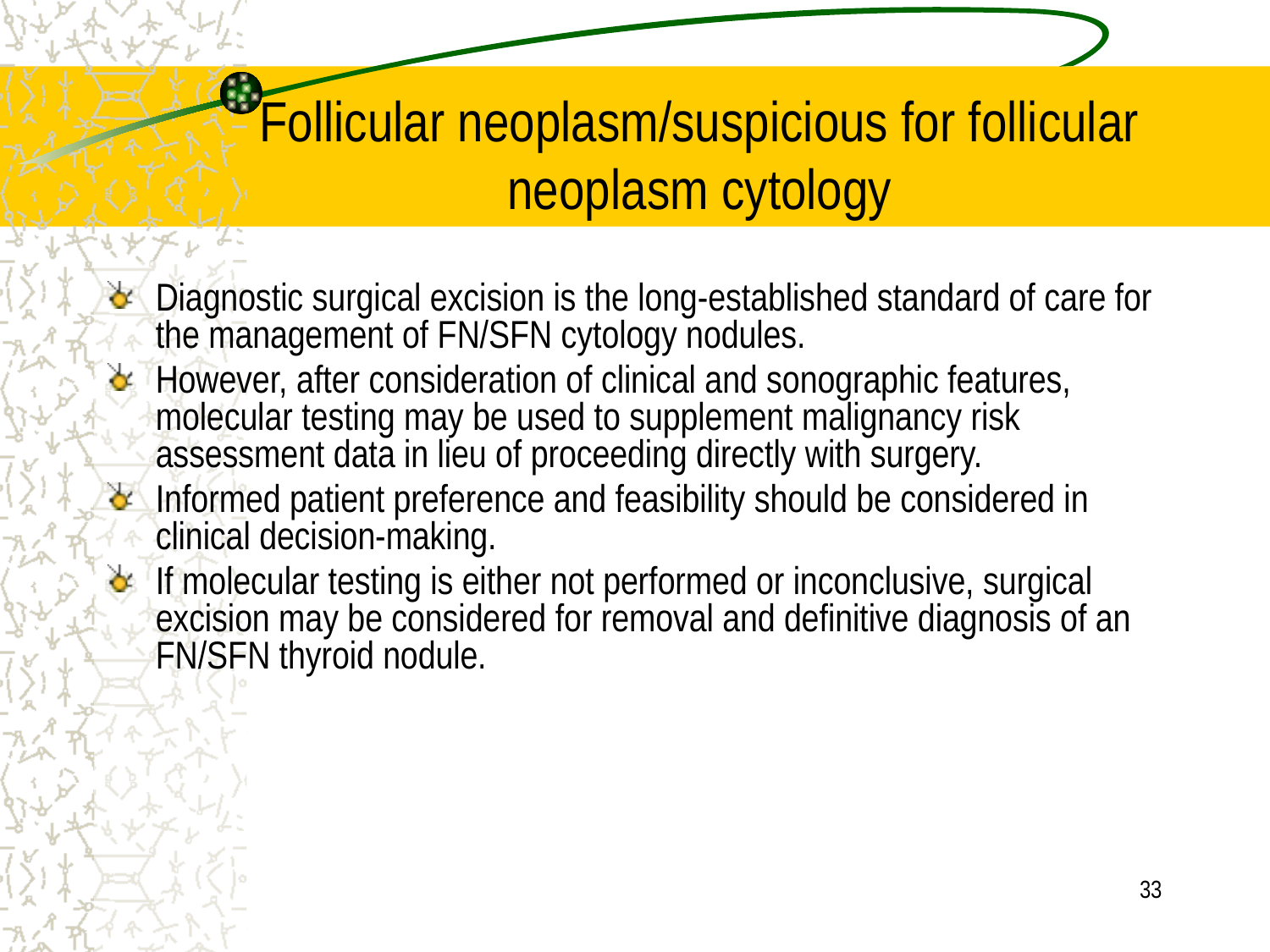

# Follicular neoplasm/suspicious for follicular neoplasm cytology
Diagnostic surgical excision is the long-established standard of care for the management of FN/SFN cytology nodules.
However, after consideration of clinical and sonographic features, molecular testing may be used to supplement malignancy risk assessment data in lieu of proceeding directly with surgery.
Informed patient preference and feasibility should be considered in clinical decision-making.
If molecular testing is either not performed or inconclusive, surgical excision may be considered for removal and definitive diagnosis of an FN/SFN thyroid nodule.
33